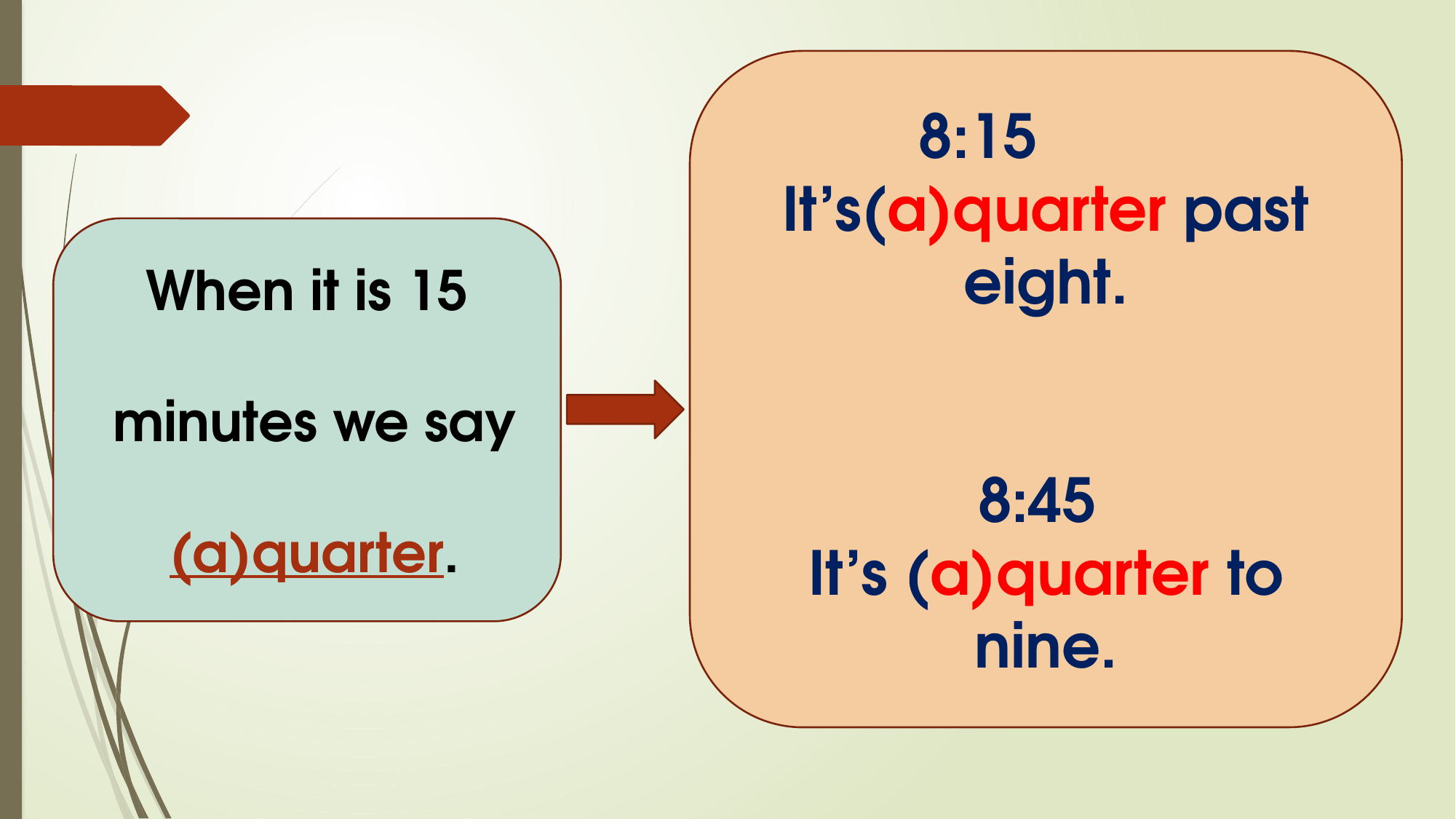

8:15         It’s(a)quarter past eight.

8:45
It’s (a)quarter to nine.
When it is 15

 minutes we say

 (a)quarter.